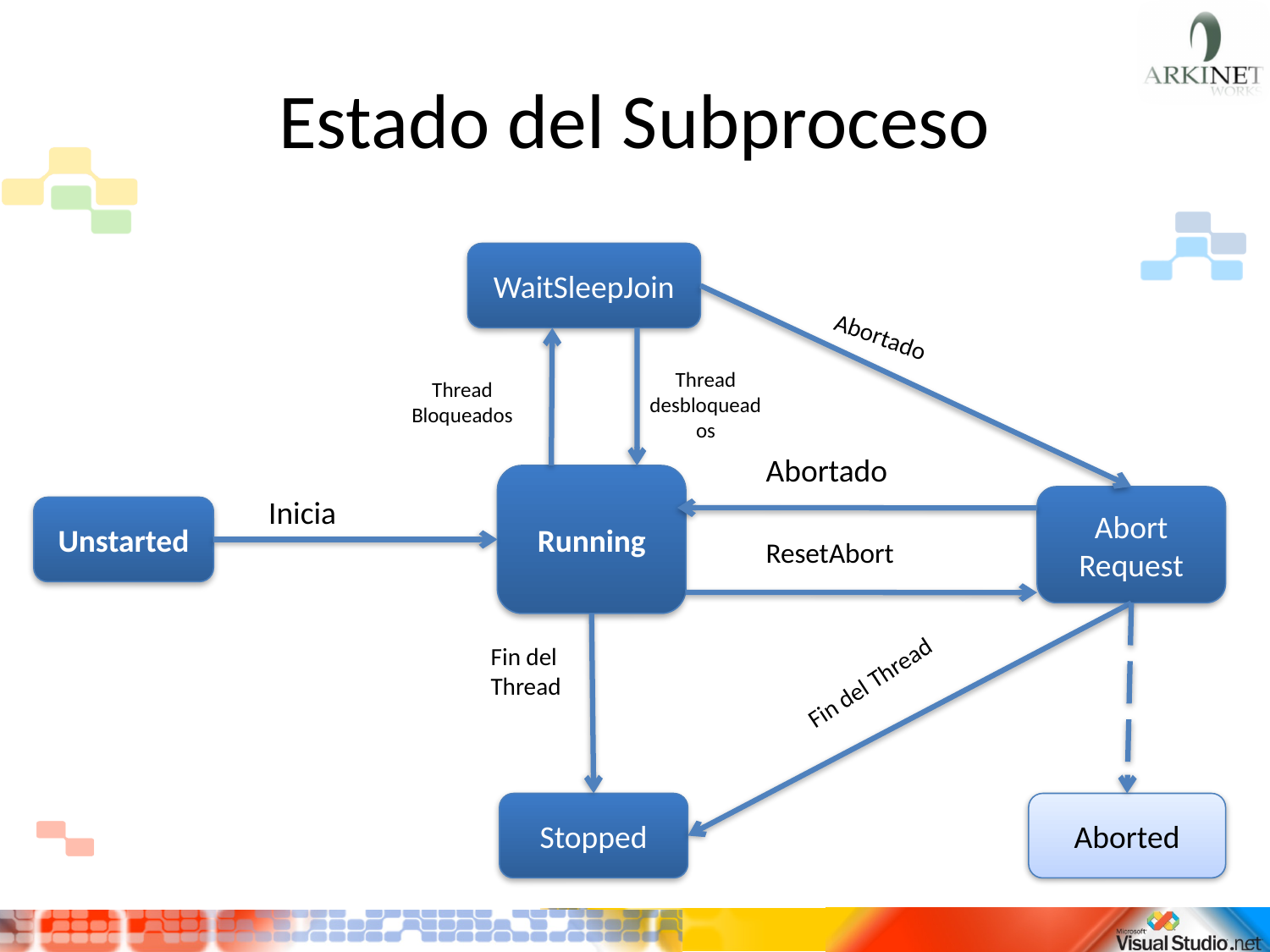

# Estado del Subproceso
WaitSleepJoin
Abortado
Thread desbloqueados
Thread Bloqueados
Abortado
Running
Inicia
Abort
Request
Unstarted
ResetAbort
Fin del Thread
Fin del Thread
Stopped
Aborted